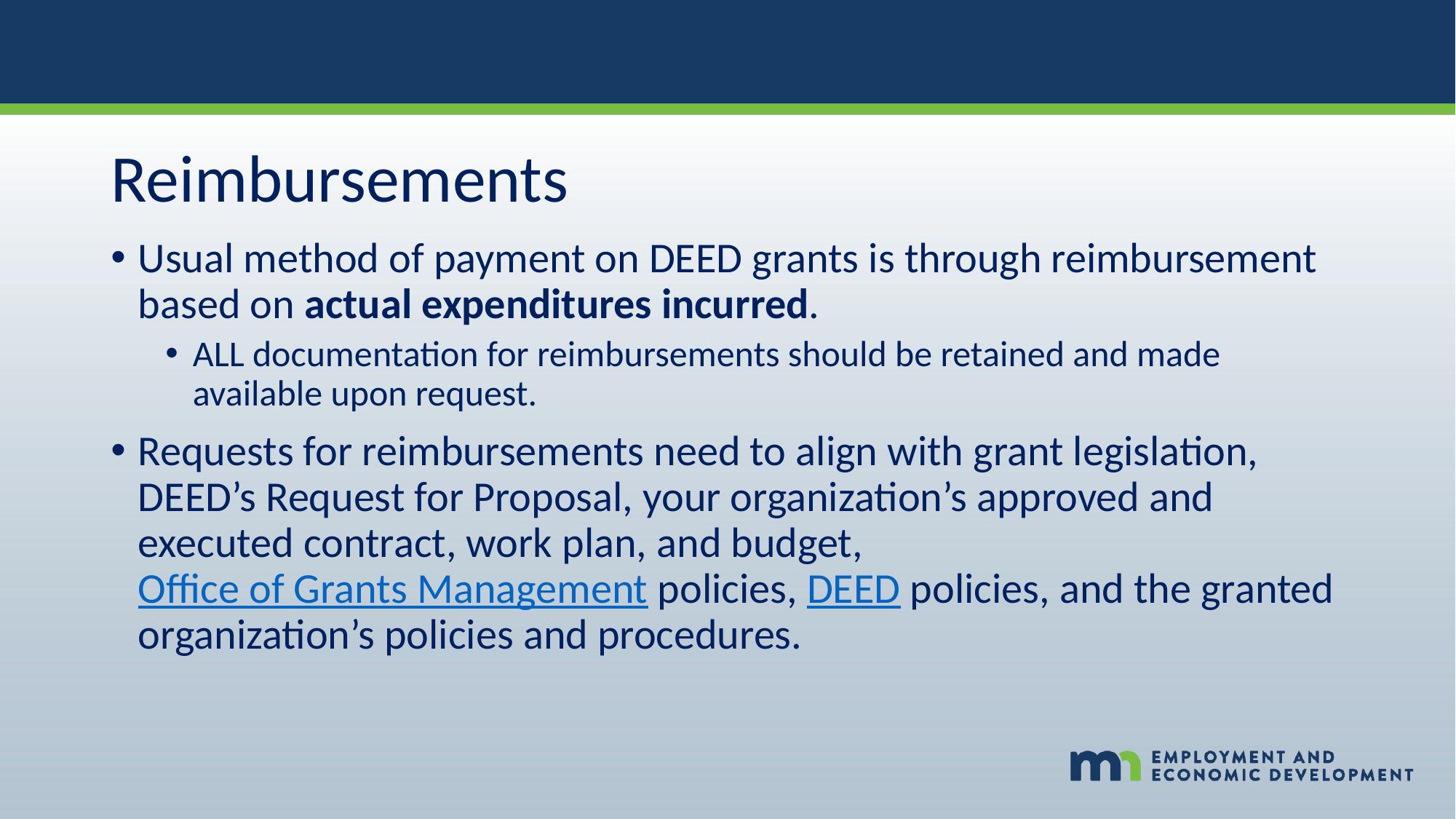

# Reimbursements
Usual method of payment on DEED grants is through reimbursement based on actual expenditures incurred.
ALL documentation for reimbursements should be retained and made available upon request.
Requests for reimbursements need to align with grant legislation, DEED’s Request for Proposal, your organization’s approved and executed contract, work plan, and budget, Office of Grants Management policies, DEED policies, and the granted organization’s policies and procedures.